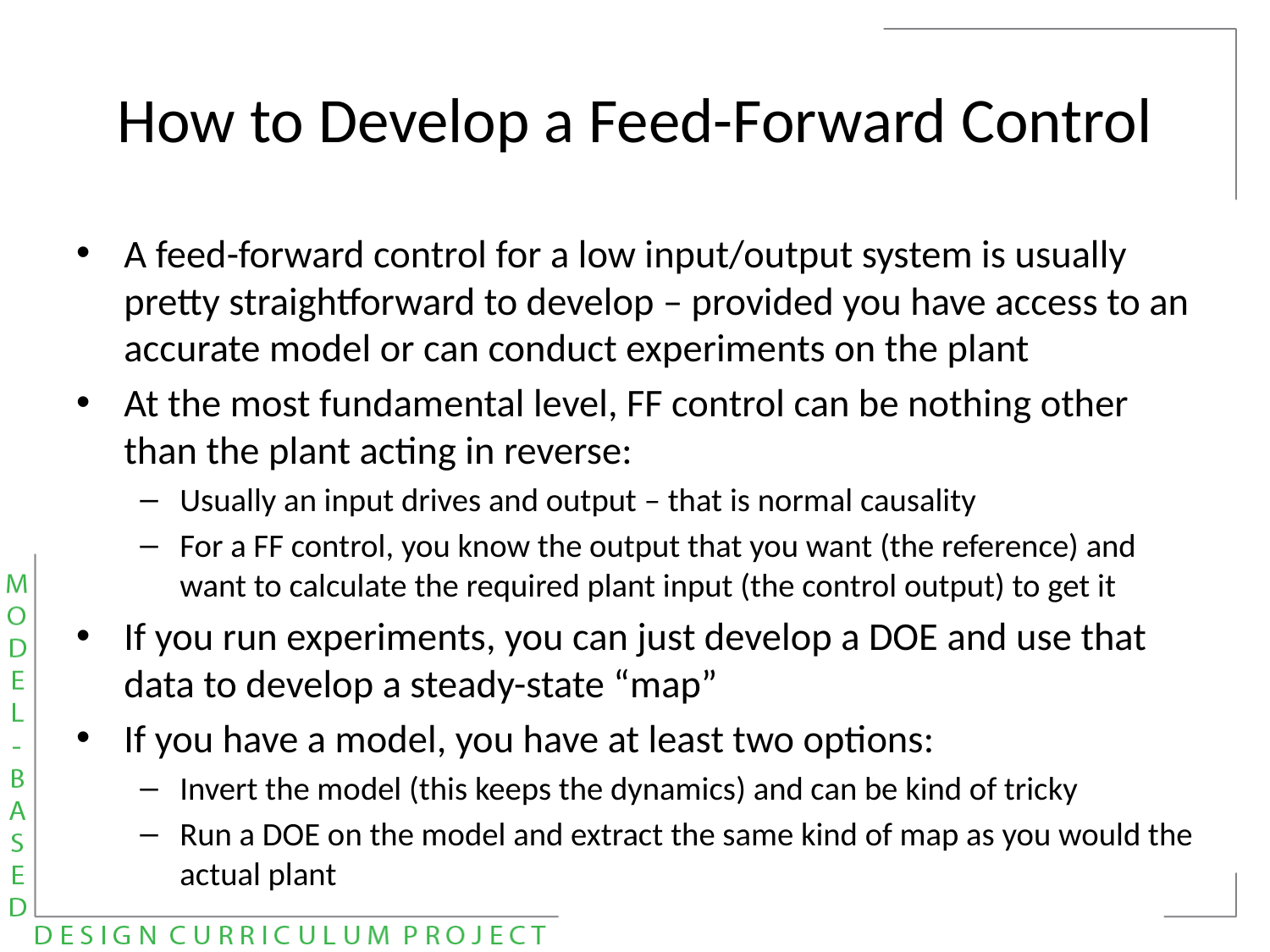

# How to Develop a Feed-Forward Control
A feed-forward control for a low input/output system is usually pretty straightforward to develop – provided you have access to an accurate model or can conduct experiments on the plant
At the most fundamental level, FF control can be nothing other than the plant acting in reverse:
Usually an input drives and output – that is normal causality
For a FF control, you know the output that you want (the reference) and want to calculate the required plant input (the control output) to get it
If you run experiments, you can just develop a DOE and use that data to develop a steady-state “map”
If you have a model, you have at least two options:
Invert the model (this keeps the dynamics) and can be kind of tricky
Run a DOE on the model and extract the same kind of map as you would the actual plant